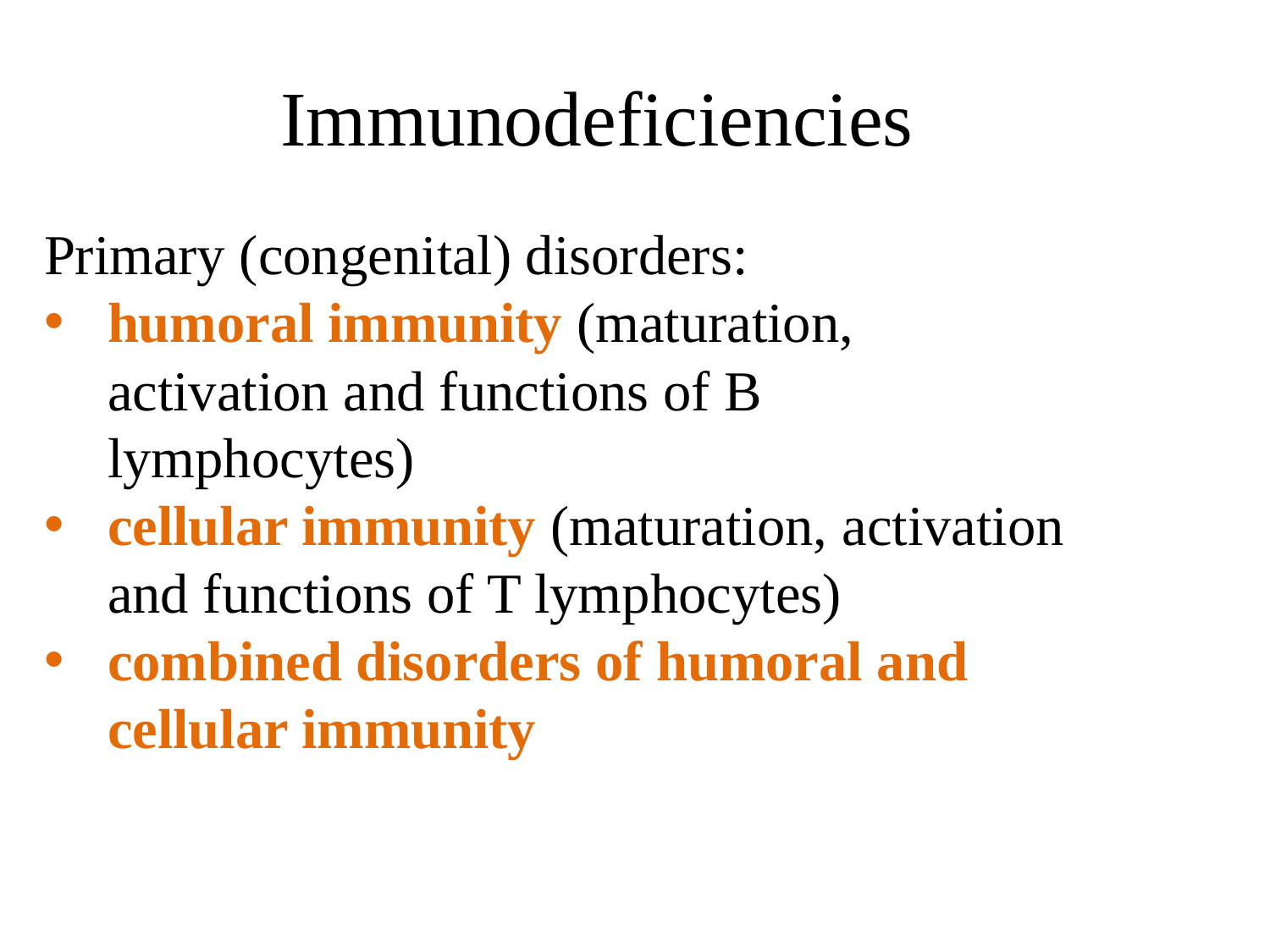

# Immunodeficiencies
Primary (congenital) disorders:
humoral immunity (maturation, activation and functions of B lymphocytes)
cellular immunity (maturation, activation and functions of T lymphocytes)
combined disorders of humoral and cellular immunity